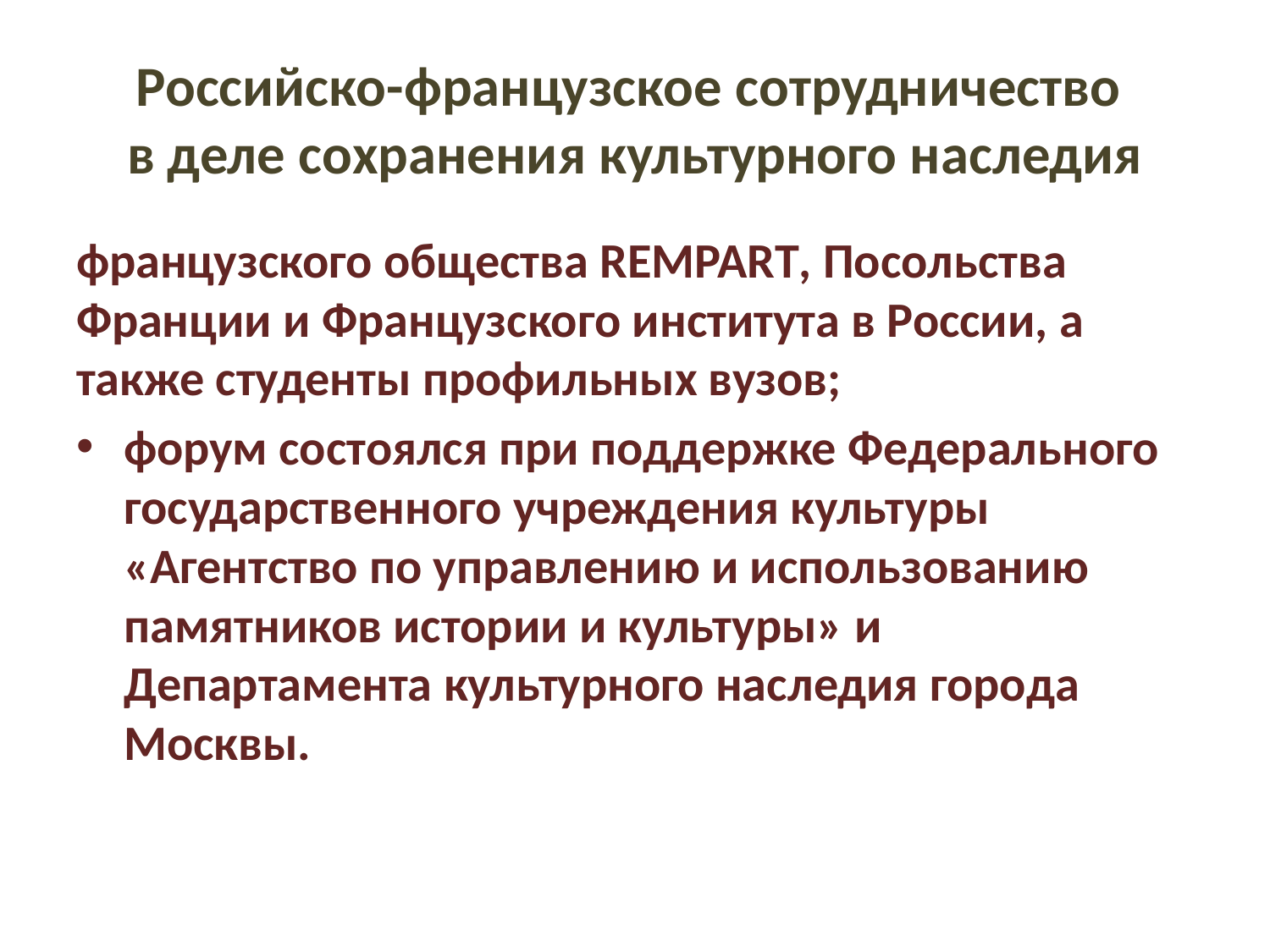

# Российско-французское сотрудничество в деле сохранения культурного наследия
французского общества REMPART, Посольства Франции и Французского института в России, а также студенты профильных вузов;
форум состоялся при поддержке Федерального государственного учреждения культуры «Агентство по управлению и использованию памятников истории и культуры» и Департамента культурного наследия города Москвы.